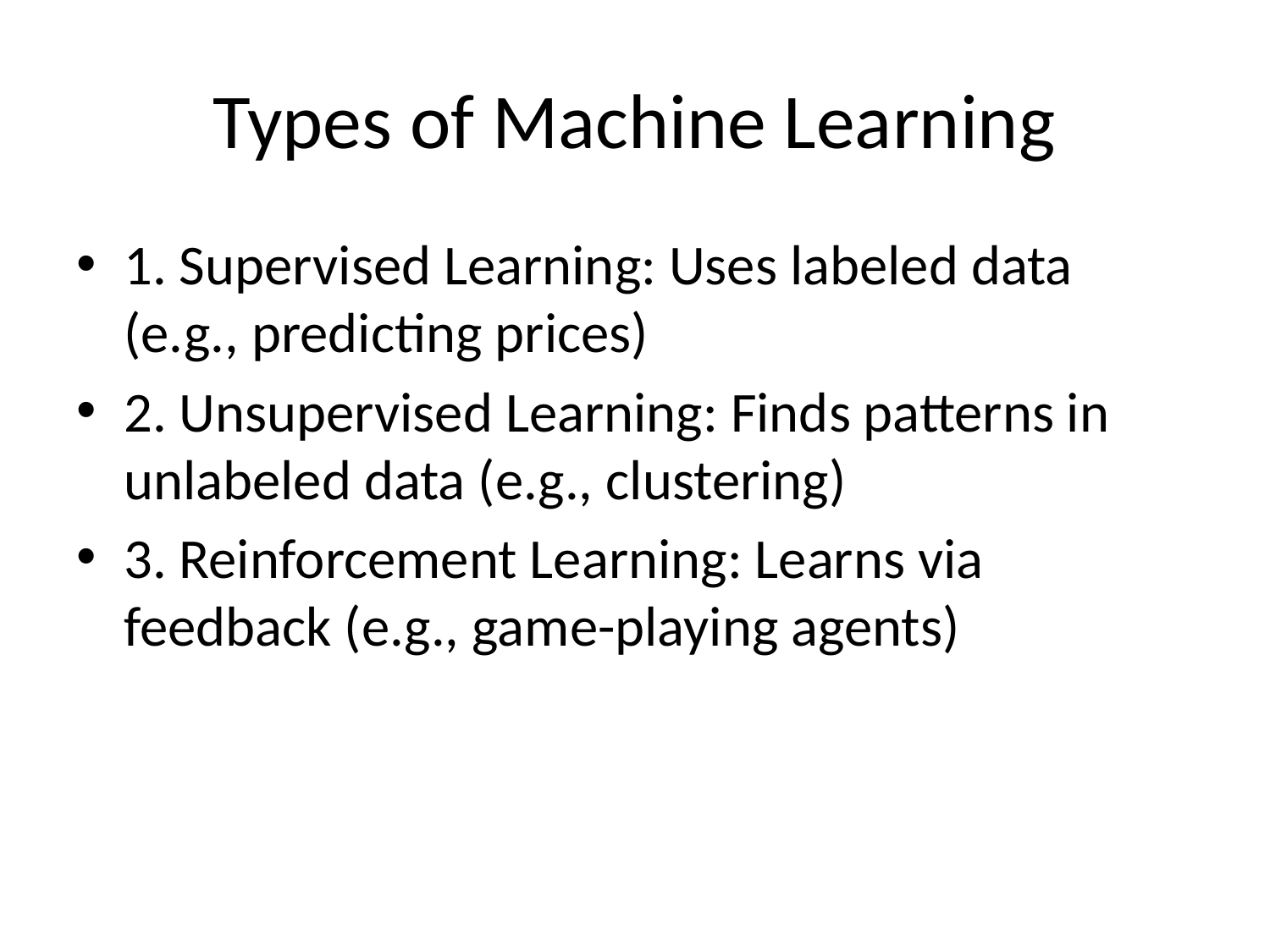

# Types of Machine Learning
1. Supervised Learning: Uses labeled data (e.g., predicting prices)
2. Unsupervised Learning: Finds patterns in unlabeled data (e.g., clustering)
3. Reinforcement Learning: Learns via feedback (e.g., game-playing agents)